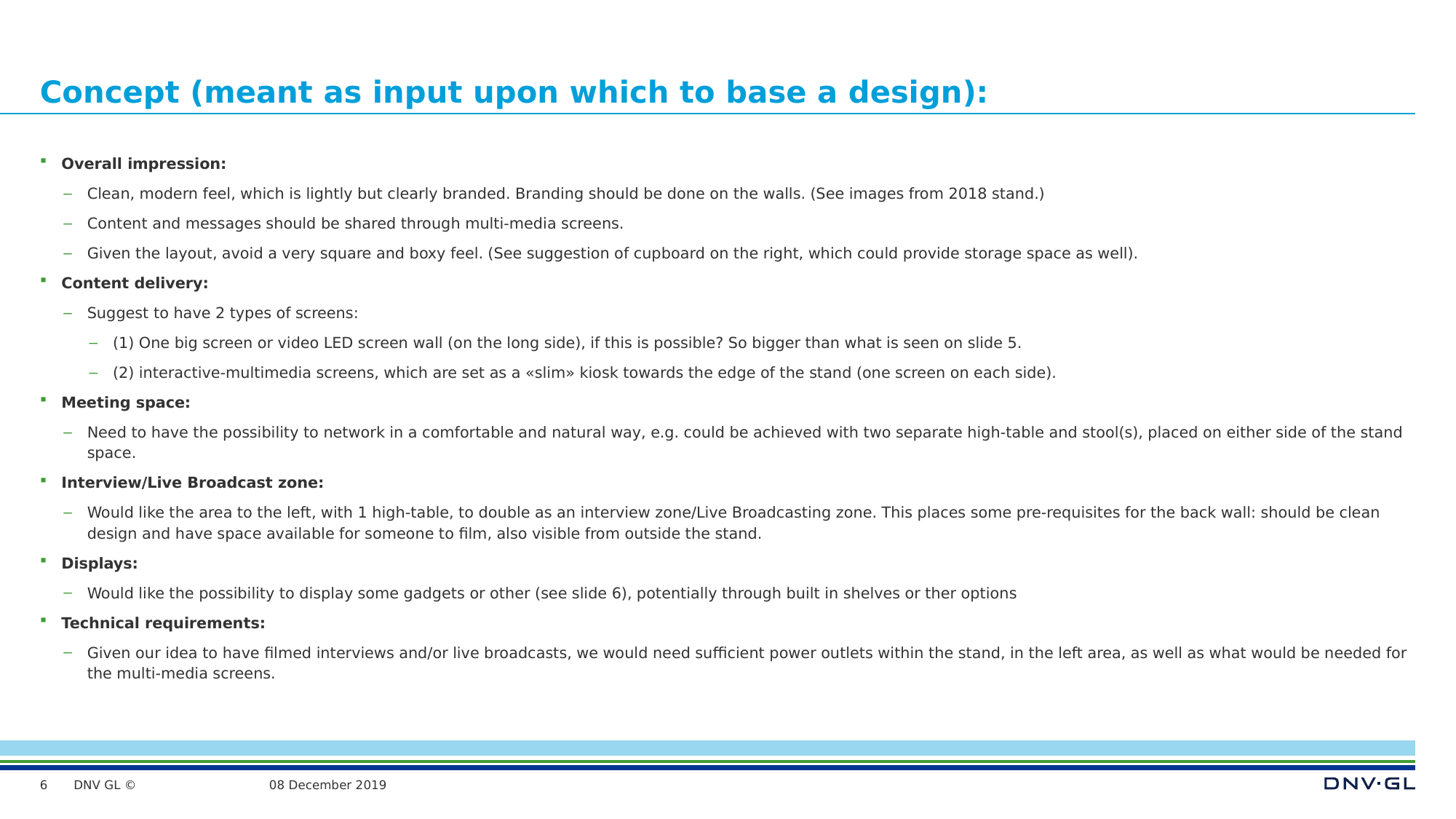

# Concept (meant as input upon which to base a design):
Overall impression:
Clean, modern feel, which is lightly but clearly branded. Branding should be done on the walls. (See images from 2018 stand.)
Content and messages should be shared through multi-media screens.
Given the layout, avoid a very square and boxy feel. (See suggestion of cupboard on the right, which could provide storage space as well).
Content delivery:
Suggest to have 2 types of screens:
(1) One big screen or video LED screen wall (on the long side), if this is possible? So bigger than what is seen on slide 5.
(2) interactive-multimedia screens, which are set as a «slim» kiosk towards the edge of the stand (one screen on each side).
Meeting space:
Need to have the possibility to network in a comfortable and natural way, e.g. could be achieved with two separate high-table and stool(s), placed on either side of the stand space.
Interview/Live Broadcast zone:
Would like the area to the left, with 1 high-table, to double as an interview zone/Live Broadcasting zone. This places some pre-requisites for the back wall: should be clean design and have space available for someone to film, also visible from outside the stand.
Displays:
Would like the possibility to display some gadgets or other (see slide 6), potentially through built in shelves or ther options
Technical requirements:
Given our idea to have filmed interviews and/or live broadcasts, we would need sufficient power outlets within the stand, in the left area, as well as what would be needed for the multi-media screens.
6